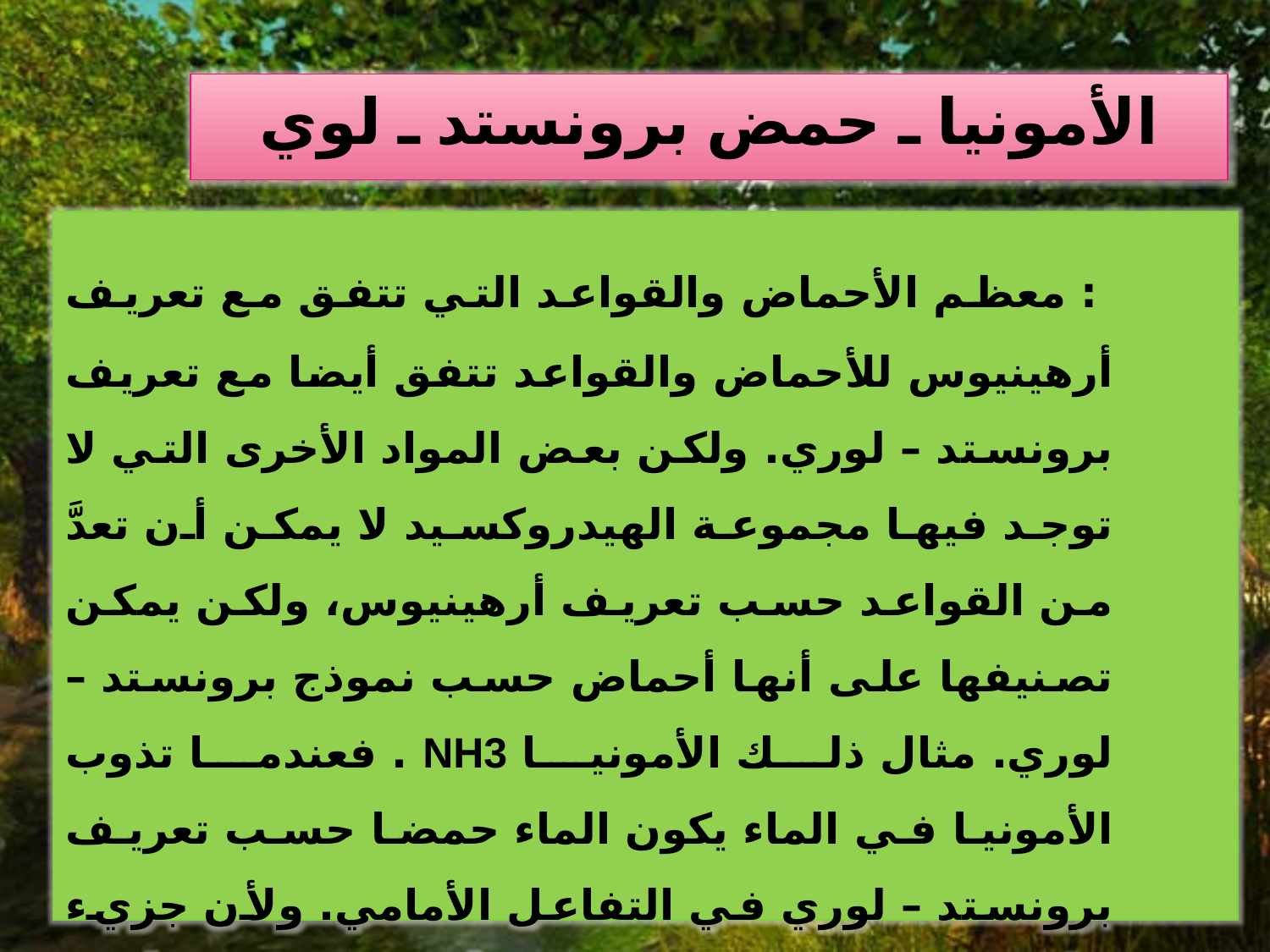

الأمونيا ـ حمض برونستد ـ لوي
      : معظم الأحماض والقواعد التي تتفق مع تعريف أرهينيوس للأحماض والقواعد تتفق أيضا مع تعريف برونستد – لوري. ولكن بعض المواد الأخرى التي لا توجد فيها مجموعة الهيدروكسيد لا يمكن أن تعدَّ من القواعد حسب تعريف أرهينيوس، ولكن يمكن تصنيفها على أنها أحماض حسب نموذج برونستد – لوري. مثال ذلك الأمونيا NH3 . فعندما تذوب الأمونيا في الماء يكون الماء حمضا حسب تعريف برونستد – لوري في التفاعل الأمامي. ولأن جزيء الأمونيا NH3 يستقبل أيون +H  ليكون أيون الأمونيوم NH4+ ، فإن الأمونيا ُ تصنف بوصفها قاعدة برونستد – لوري في التفاعل الأمامي.